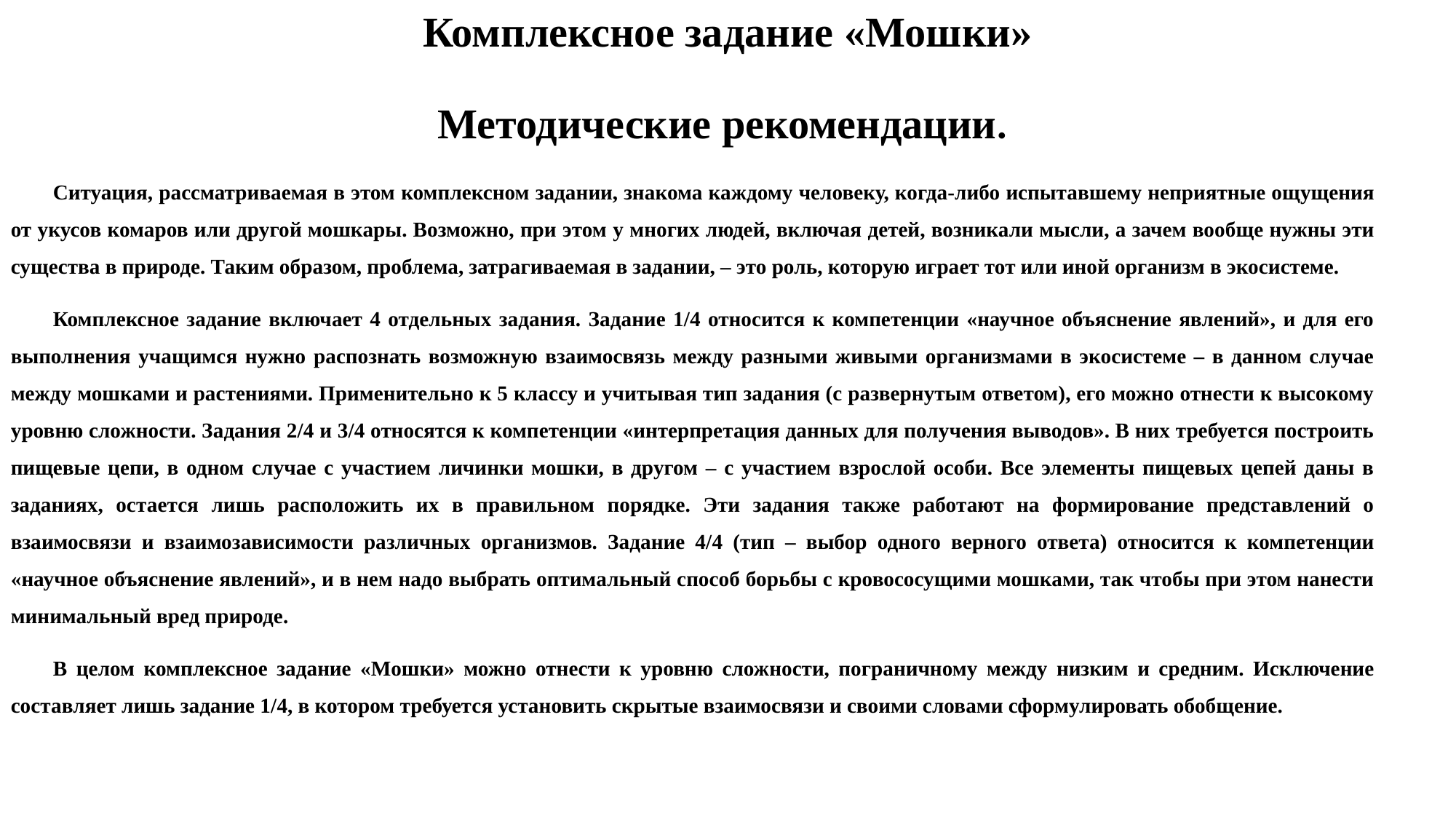

# Комплексное задание «Мошки» Методические рекомендации.

Ситуация, рассматриваемая в этом комплексном задании, знакома каждому человеку, когда-либо испытавшему неприятные ощущения от укусов комаров или другой мошкары. Возможно, при этом у многих людей, включая детей, возникали мысли, а зачем вообще нужны эти существа в природе. Таким образом, проблема, затрагиваемая в задании, – это роль, которую играет тот или иной организм в экосистеме.
Комплексное задание включает 4 отдельных задания. Задание 1/4 относится к компетенции «научное объяснение явлений», и для его выполнения учащимся нужно распознать возможную взаимосвязь между разными живыми организмами в экосистеме – в данном случае между мошками и растениями. Применительно к 5 классу и учитывая тип задания (с развернутым ответом), его можно отнести к высокому уровню сложности. Задания 2/4 и 3/4 относятся к компетенции «интерпретация данных для получения выводов». В них требуется построить пищевые цепи, в одном случае с участием личинки мошки, в другом – с участием взрослой особи. Все элементы пищевых цепей даны в заданиях, остается лишь расположить их в правильном порядке. Эти задания также работают на формирование представлений о взаимосвязи и взаимозависимости различных организмов. Задание 4/4 (тип – выбор одного верного ответа) относится к компетенции «научное объяснение явлений», и в нем надо выбрать оптимальный способ борьбы с кровососущими мошками, так чтобы при этом нанести минимальный вред природе.
В целом комплексное задание «Мошки» можно отнести к уровню сложности, пограничному между низким и средним. Исключение составляет лишь задание 1/4, в котором требуется установить скрытые взаимосвязи и своими словами сформулировать обобщение.